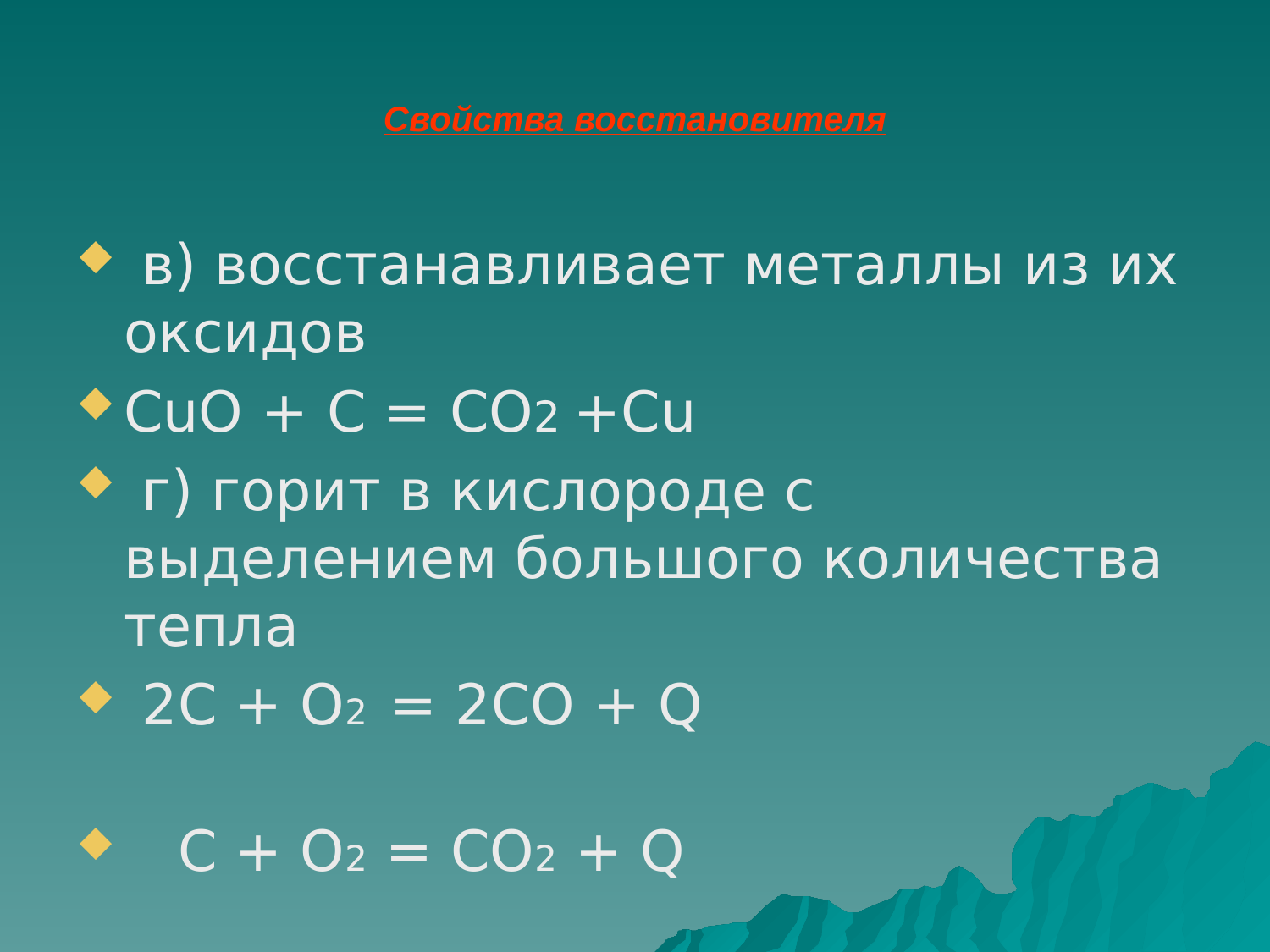

# Свойства восстановителя
 в) восстанавливает металлы из их оксидов
CuO + C = CO2 +Cu
 г) горит в кислороде с выделением большого количества тепла
 2C + O2  = 2CO + Q
   C + O2 = CO2 + Q